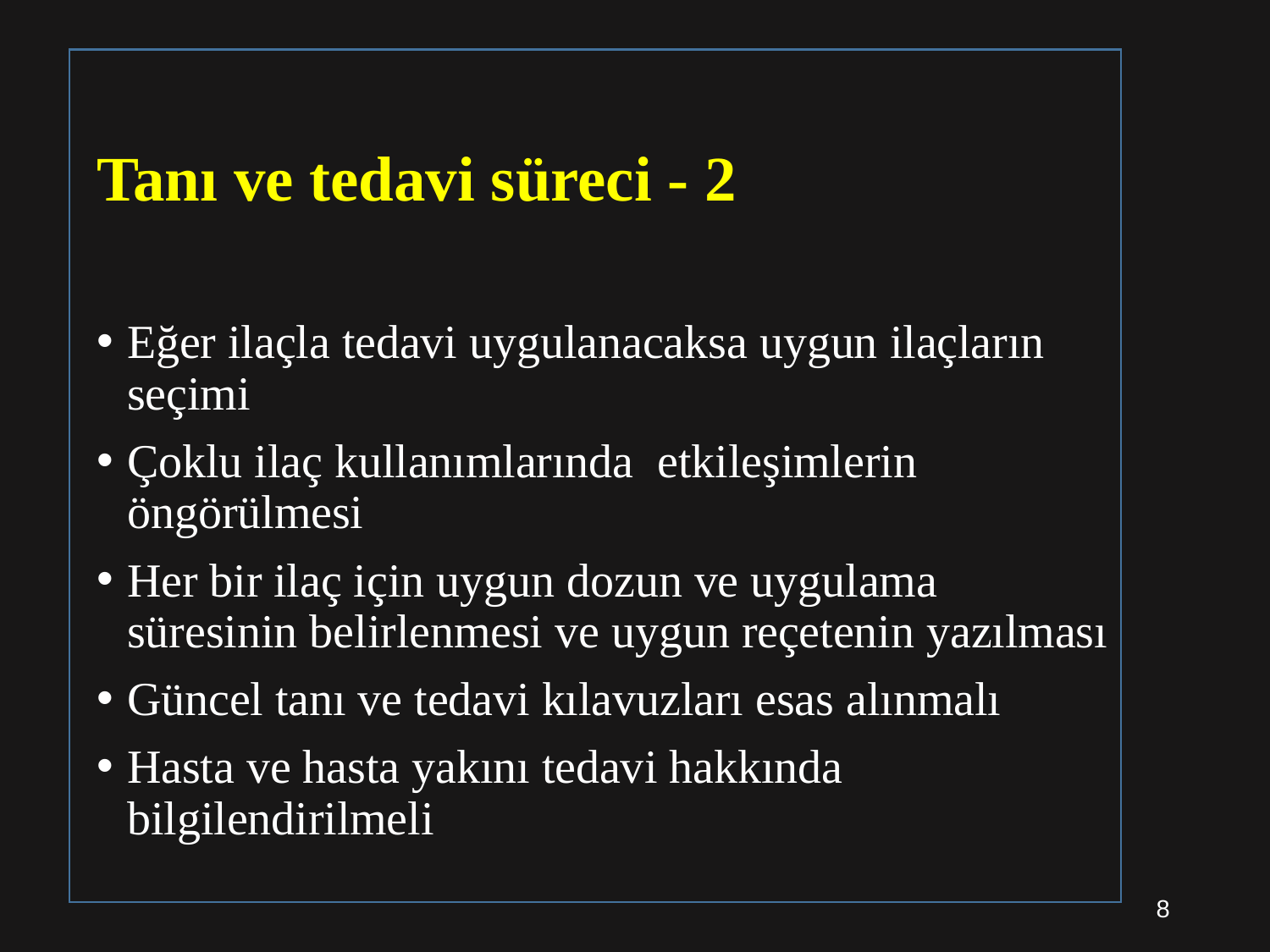

# Tanı ve tedavi süreci - 2

Eğer ilaçla tedavi uygulanacaksa uygun ilaçların seçimi
Çoklu ilaç kullanımlarında  etkileşimlerin öngörülmesi
Her bir ilaç için uygun dozun ve uygulama süresinin belirlenmesi ve uygun reçetenin yazılması
Güncel tanı ve tedavi kılavuzları esas alınmalı
Hasta ve hasta yakını tedavi hakkında bilgilendirilmeli

8